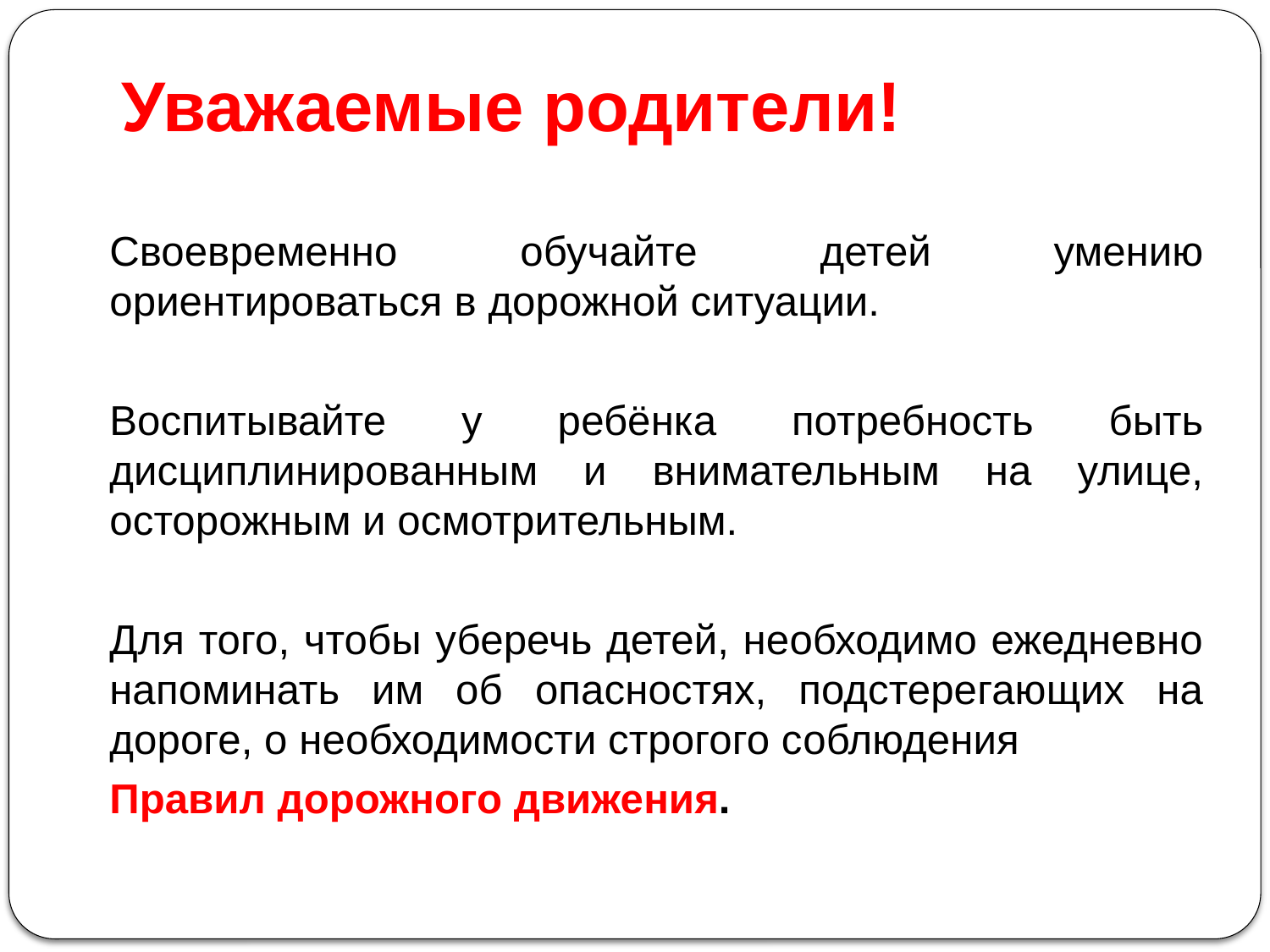

# Уважаемые родители!
	Своевременно обучайте детей умению ориентироваться в дорожной ситуации.

	Воспитывайте у ребёнка потребность быть дисциплинированным и внимательным на улице, осторожным и осмотрительным.

	Для того, чтобы уберечь детей, необходимо ежедневно напоминать им об опасностях, подстерегающих на дороге, о необходимости строгого соблюдения
					Правил дорожного движения.